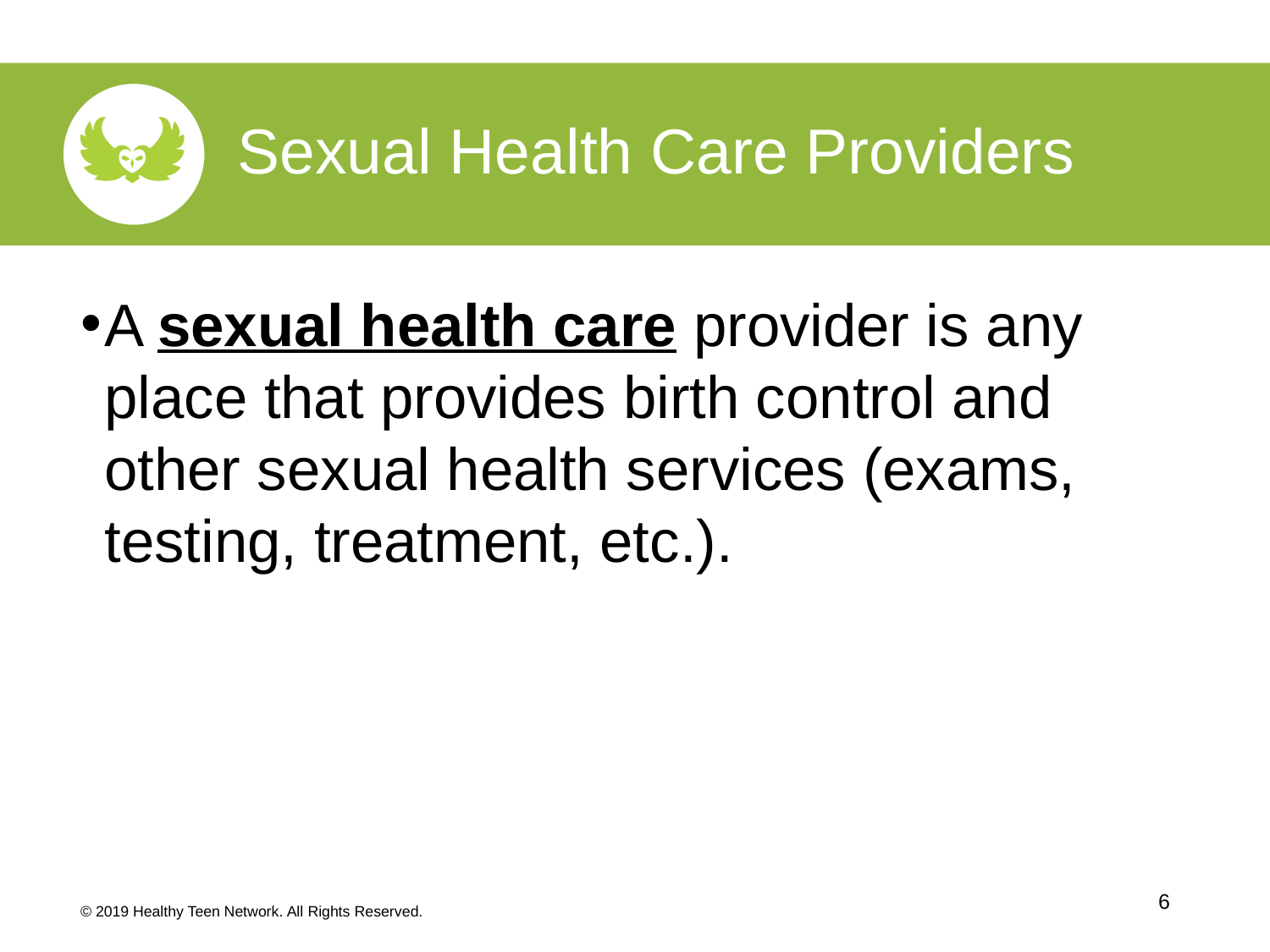

Sexual Health Care Providers
A sexual health care provider is any place that provides birth control and other sexual health services (exams, testing, treatment, etc.).